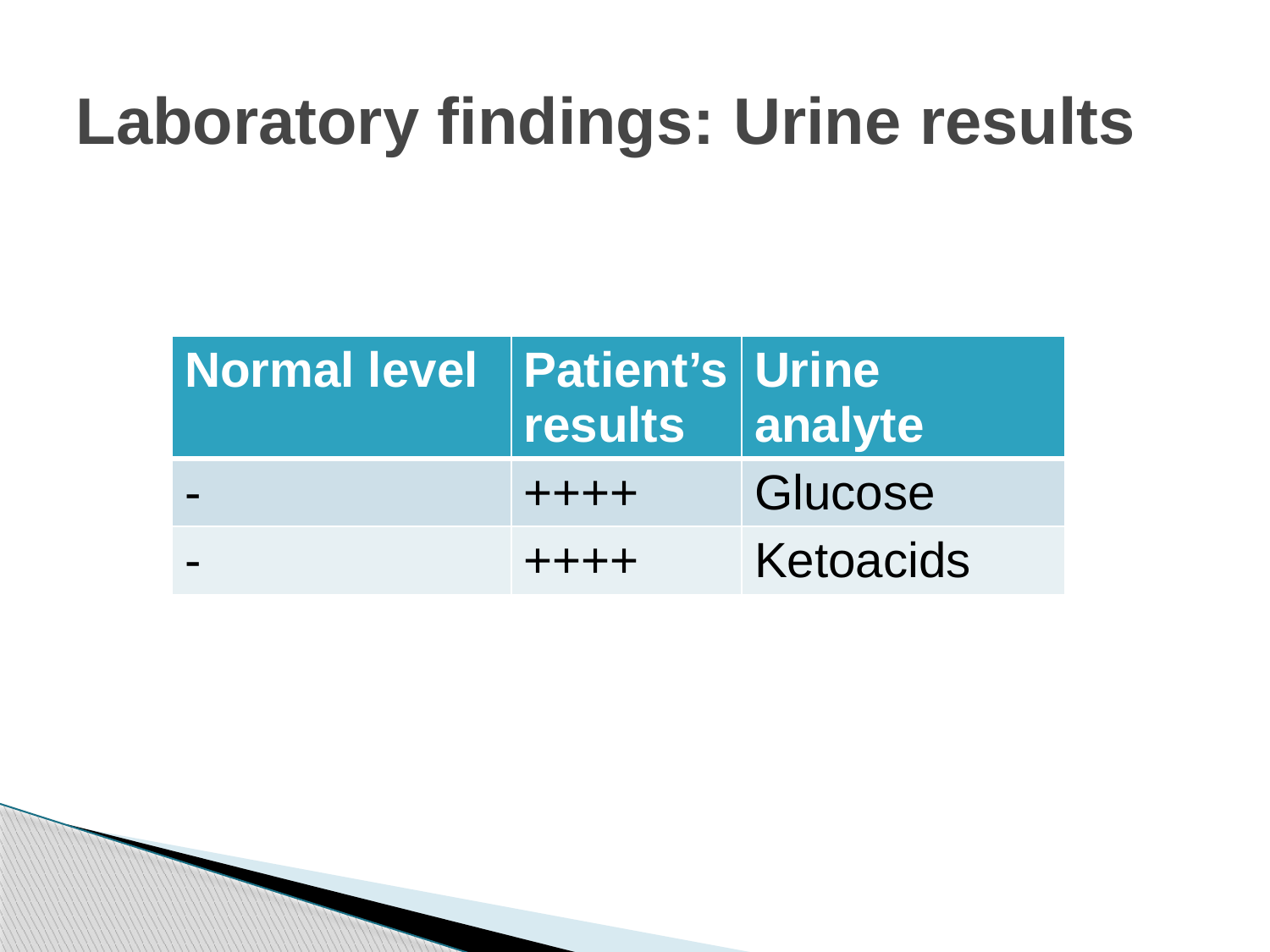

# Laboratory findings: Urine results
| Normal level | Patient’s results | Urine analyte |
| --- | --- | --- |
| - | ++++ | Glucose |
| - | ++++ | Ketoacids |